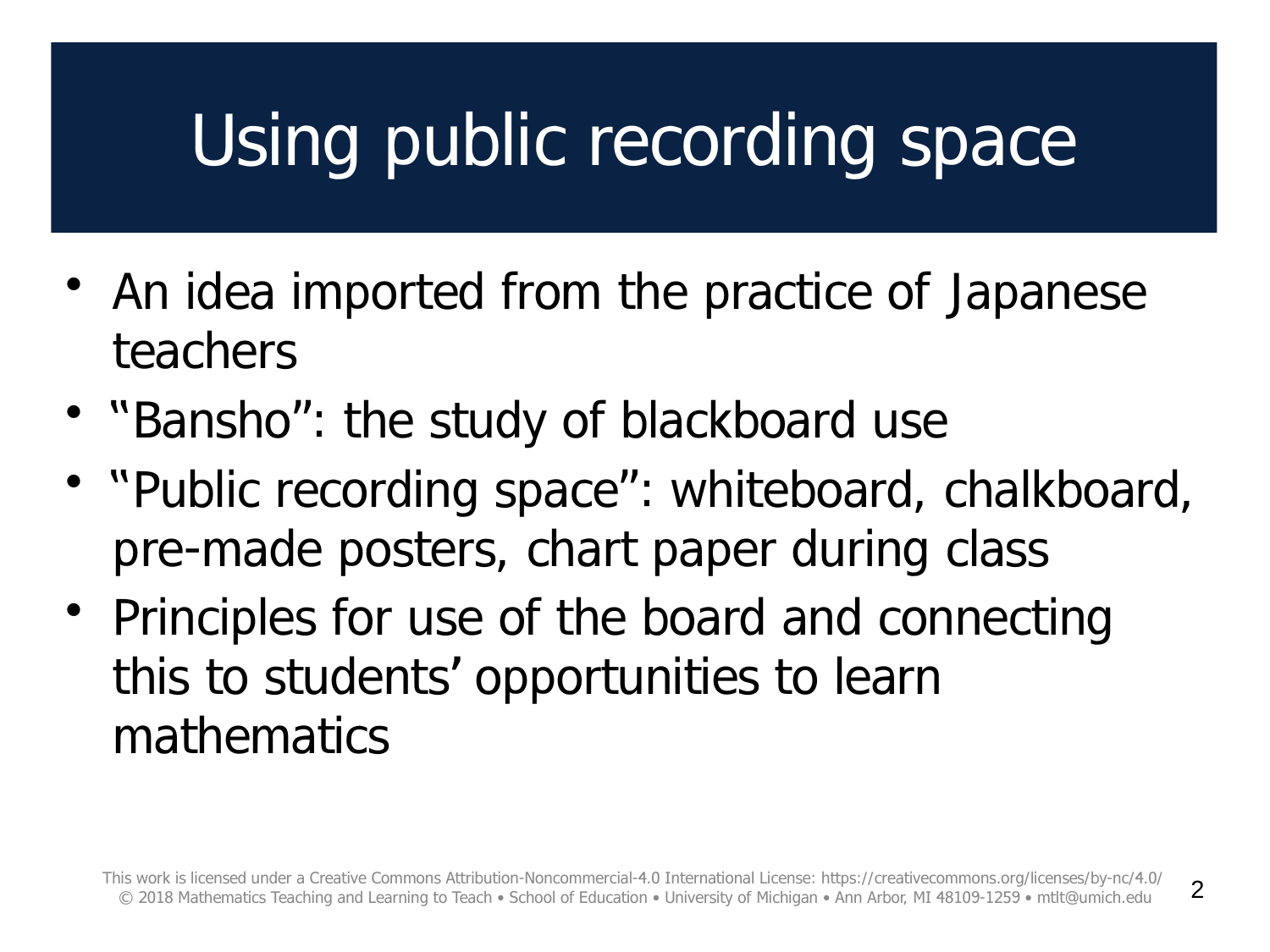

# Using public recording space
An idea imported from the practice of Japanese teachers
“Bansho”: the study of blackboard use
“Public recording space”: whiteboard, chalkboard, pre-made posters, chart paper during class
Principles for use of the board and connecting this to students’ opportunities to learn mathematics
This work is licensed under a Creative Commons Attribution-Noncommercial-4.0 International License: https://creativecommons.org/licenses/by-nc/4.0/
© 2018 Mathematics Teaching and Learning to Teach • School of Education • University of Michigan • Ann Arbor, MI 48109-1259 • mtlt@umich.edu
2